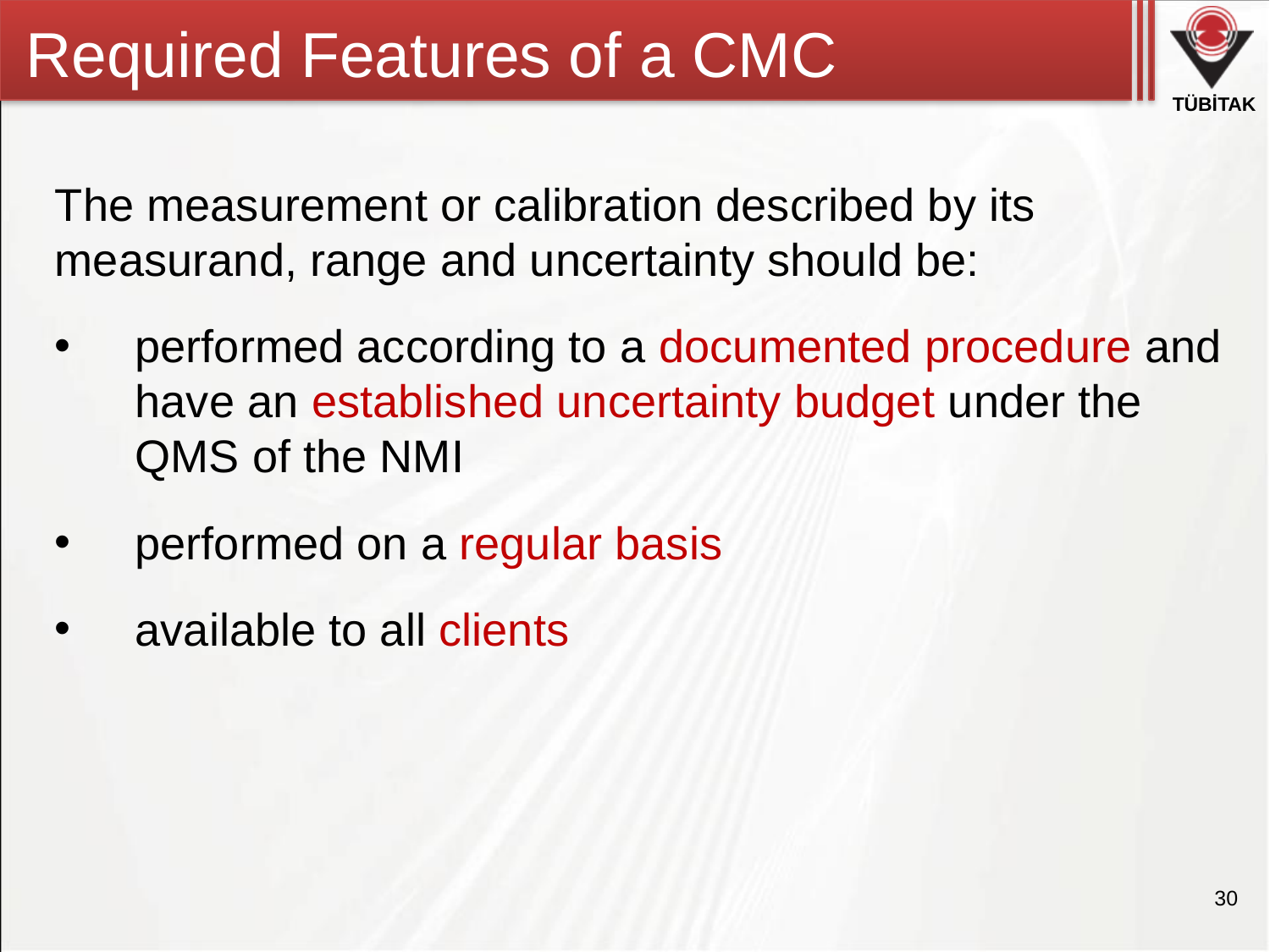

Required Features of a CMC
The measurement or calibration described by its measurand, range and uncertainty should be:
  	performed according to a documented procedure and 	have an established uncertainty budget under the 	QMS of the NMI
  	performed on a regular basis
  	available to all clients

30